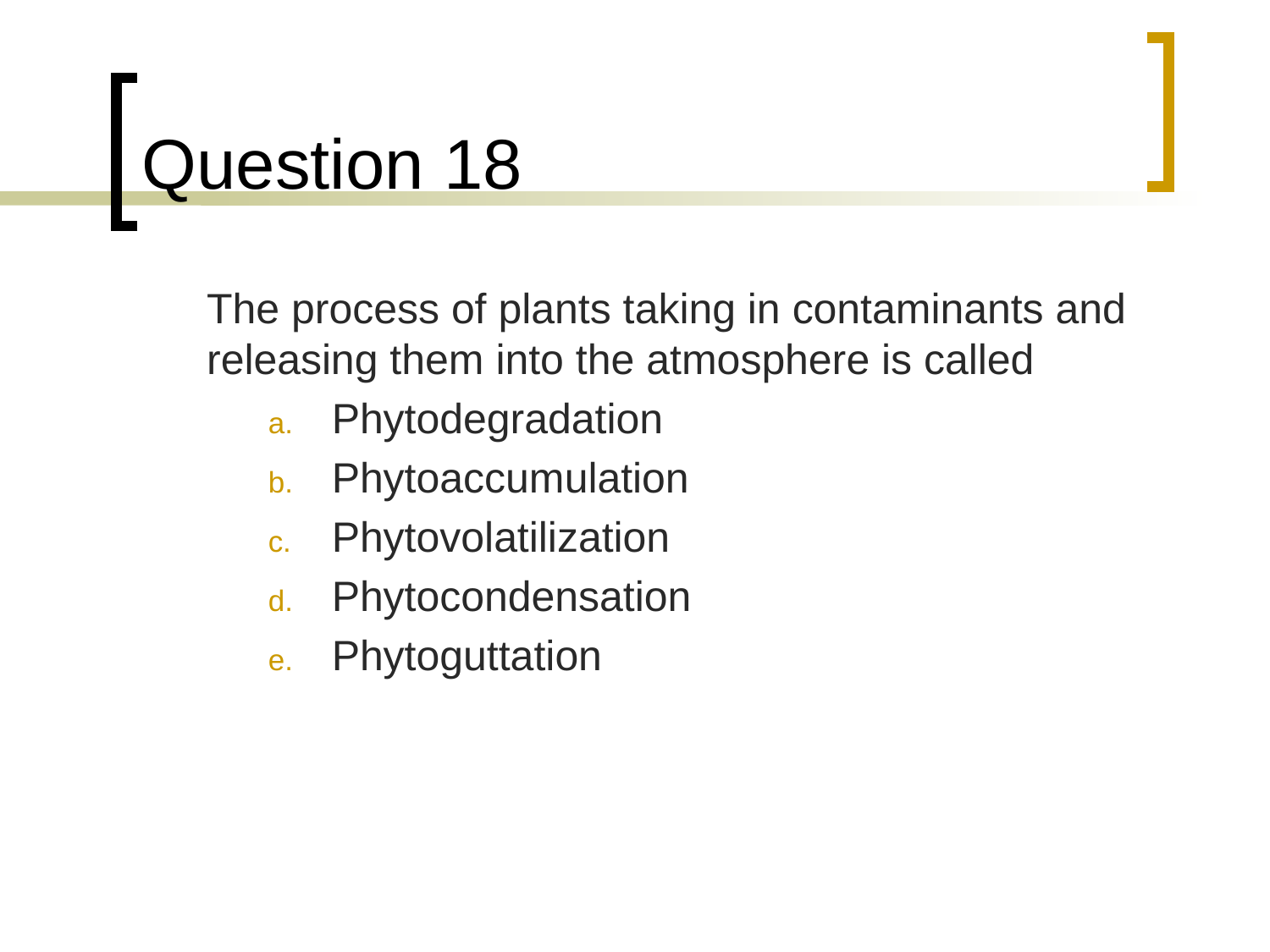

# Question 18
	The process of plants taking in contaminants and releasing them into the atmosphere is called
Phytodegradation
Phytoaccumulation
Phytovolatilization
Phytocondensation
Phytoguttation